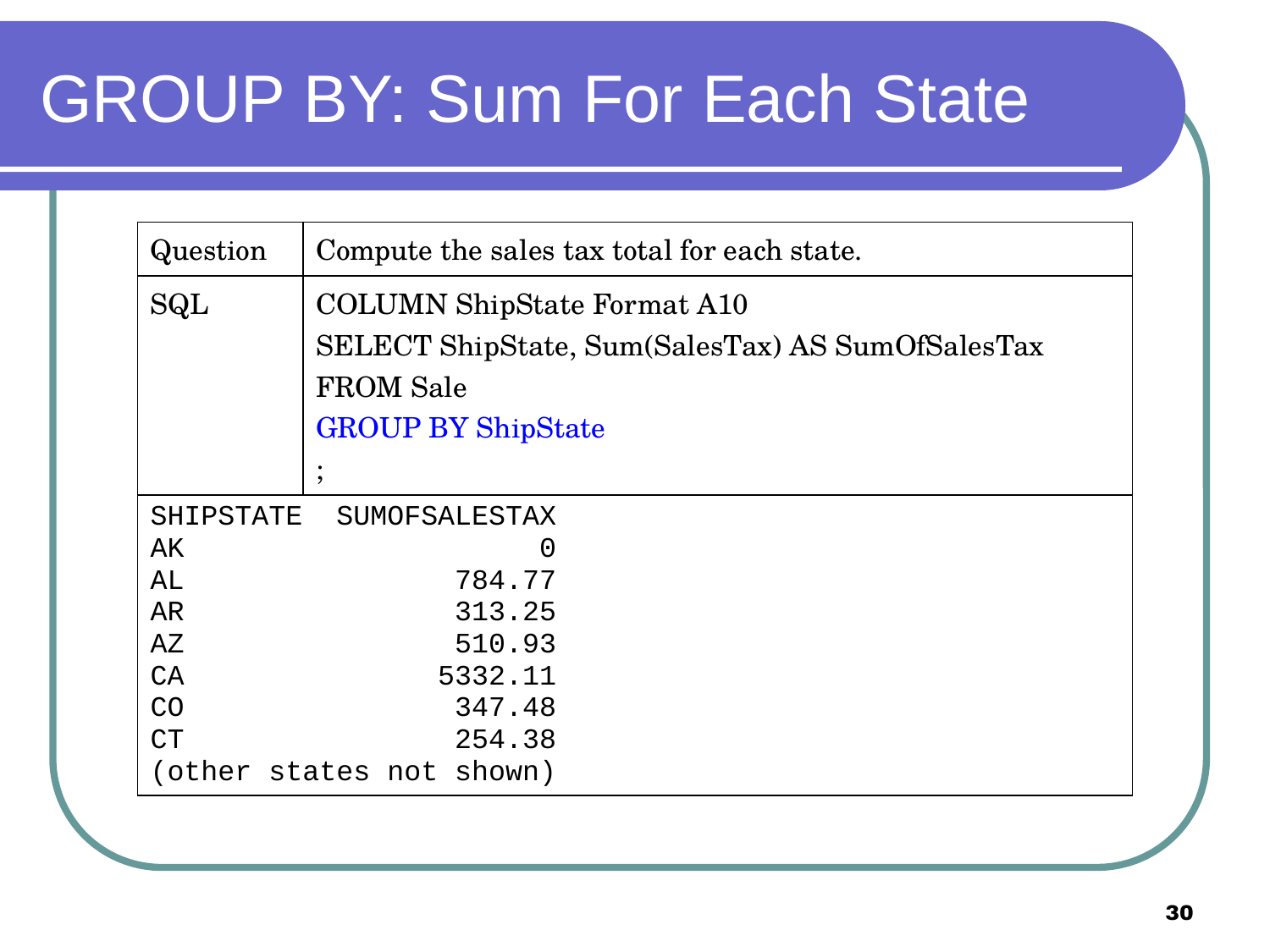

# GROUP BY: Sum For Each State
| Question | Compute the sales tax total for each state. |
| --- | --- |
| SQL | COLUMN ShipState Format A10 SELECT ShipState, Sum(SalesTax) AS SumOfSalesTax FROM Sale GROUP BY ShipState ; |
| SHIPSTATE SUMOFSALESTAX AK 0 AL 784.77 AR 313.25 AZ 510.93 CA 5332.11 CO 347.48 CT 254.38 (other states not shown) |  |
30